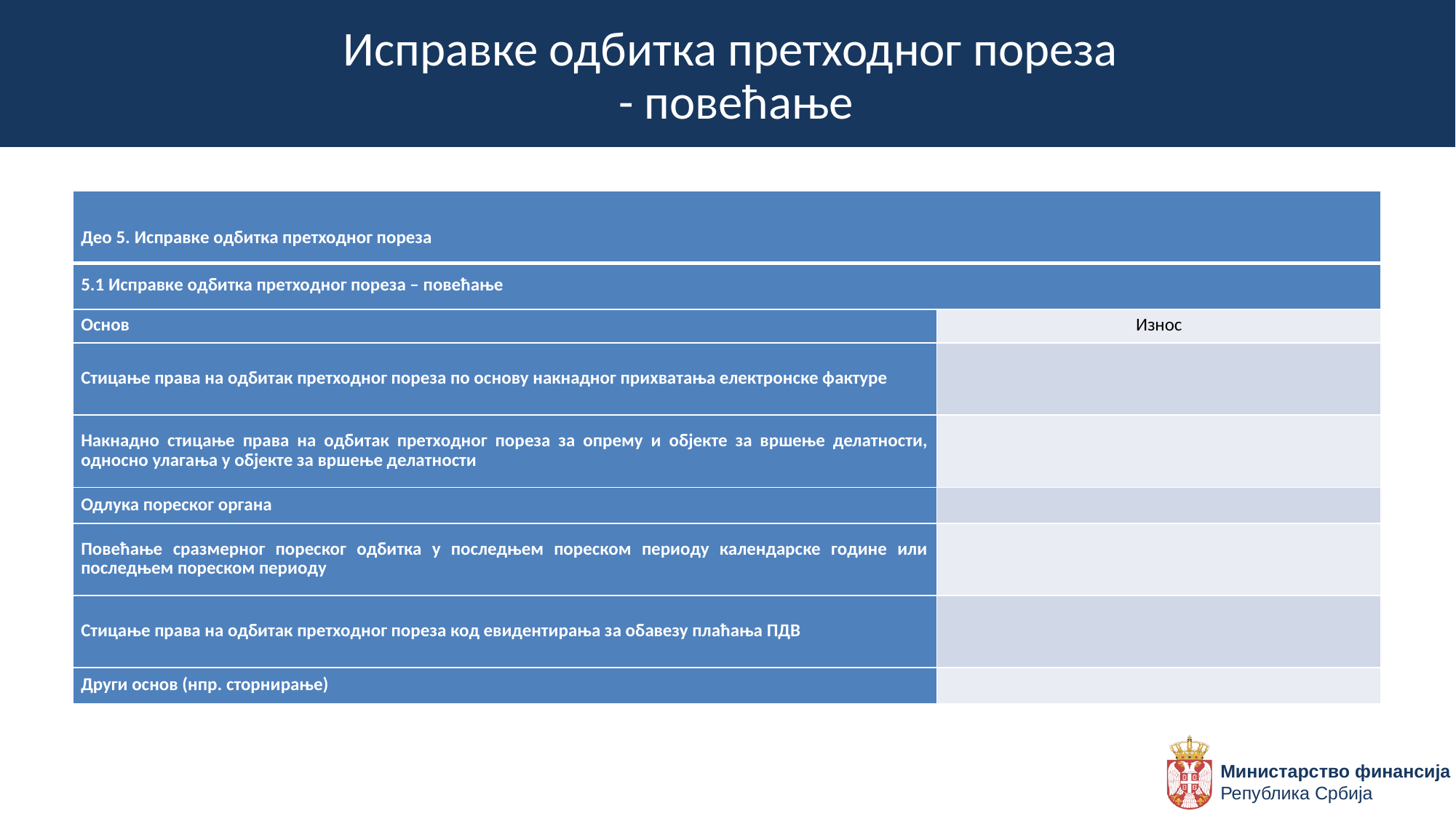

Исправке одбитка претходног пореза
- повећање
| Део 5. Исправкe одбитка претходног пореза |  |
| --- | --- |
| 5.1 Исправкe одбитка претходног пореза – повећање |  |
| Основ | Износ |
| Стицање права на одбитак претходног пореза по основу накнадног прихватања електронске фактуре |  |
| Накнадно стицање права на одбитак претходног пореза за опрему и објекте за вршење делатности, односно улагања у објекте за вршење делатности |  |
| Одлука пореског органа |  |
| Повећање сразмерног пореског одбитка у последњем пореском периоду календарске године или последњем пореском периоду |  |
| Стицање права на одбитак претходног пореза код евидентирања за обавезу плаћања ПДВ |  |
| Други основ (нпр. сторнирање) |  |

Министарство финансија
Република Србија